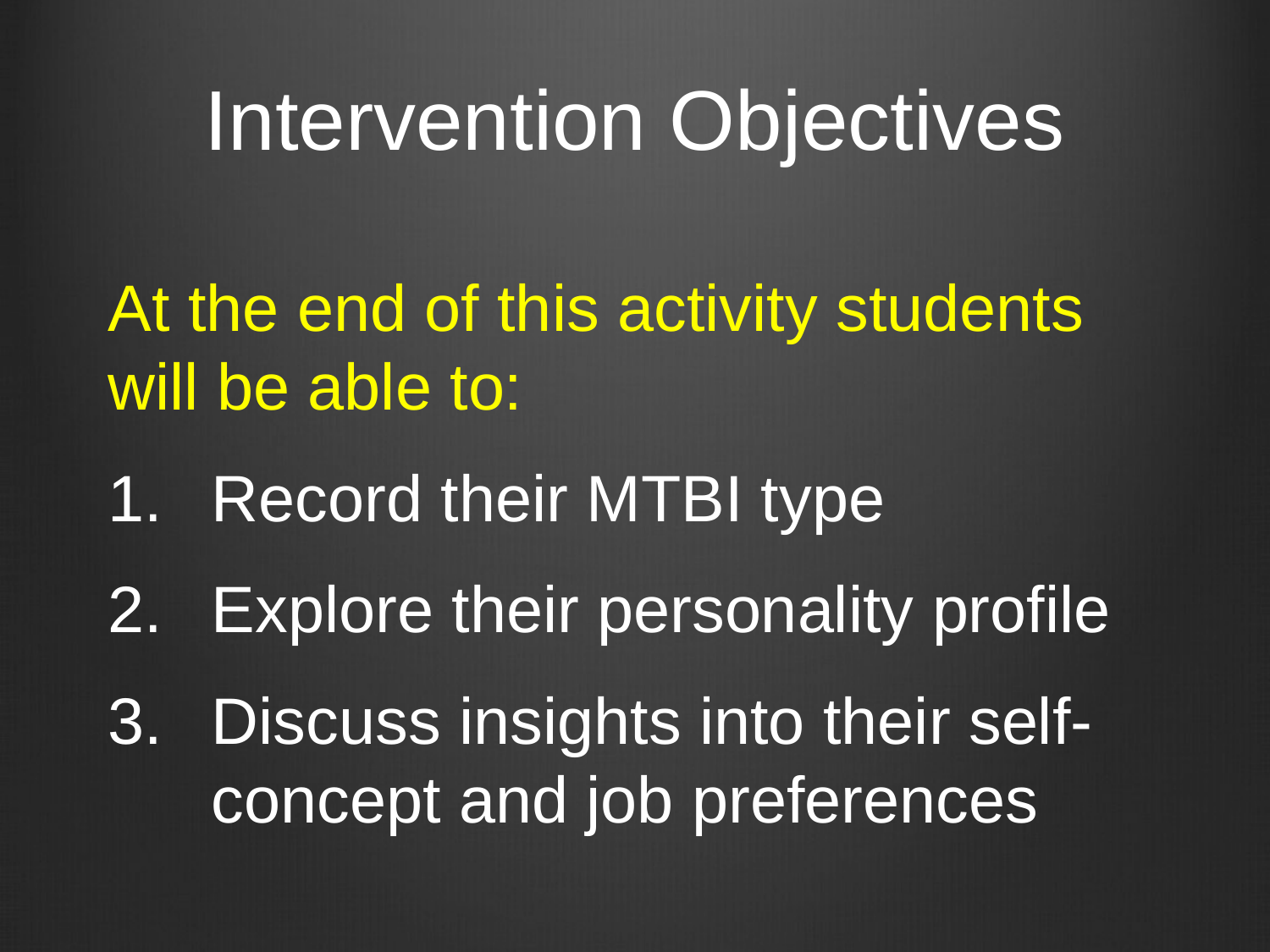

# Intervention Objectives
At the end of this activity students will be able to:
Record their MTBI type
Explore their personality profile
Discuss insights into their self-concept and job preferences